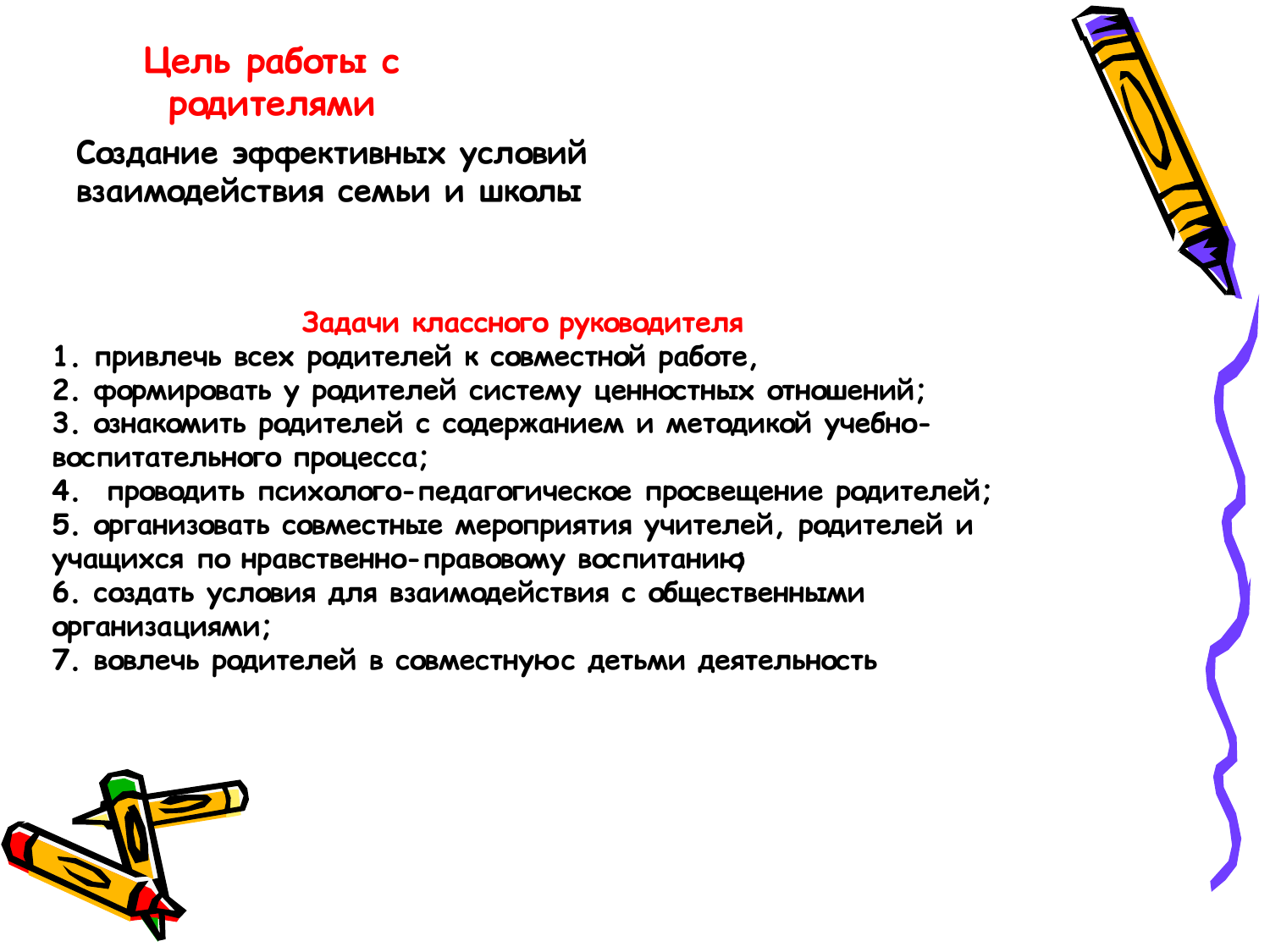

# Цель работы с родителями
Создание эффективных условий взаимодействия семьи и школы
Задачи классного руководителя
1. привлечь всех родителей к совместной работе,
2. формировать у родителей систему ценностных отношений;
3. ознакомить родителей с содержанием и методикой учебно-воспитательного процесса;
4.  проводить психолого-педагогическое просвещение родителей;
5. организовать совместные мероприятия учителей, родителей и учащихся по нравственно-правовому воспитанию;
6. создать условия для взаимодействия с общественными организациями;
7. вовлечь родителей в совместную с детьми деятельность